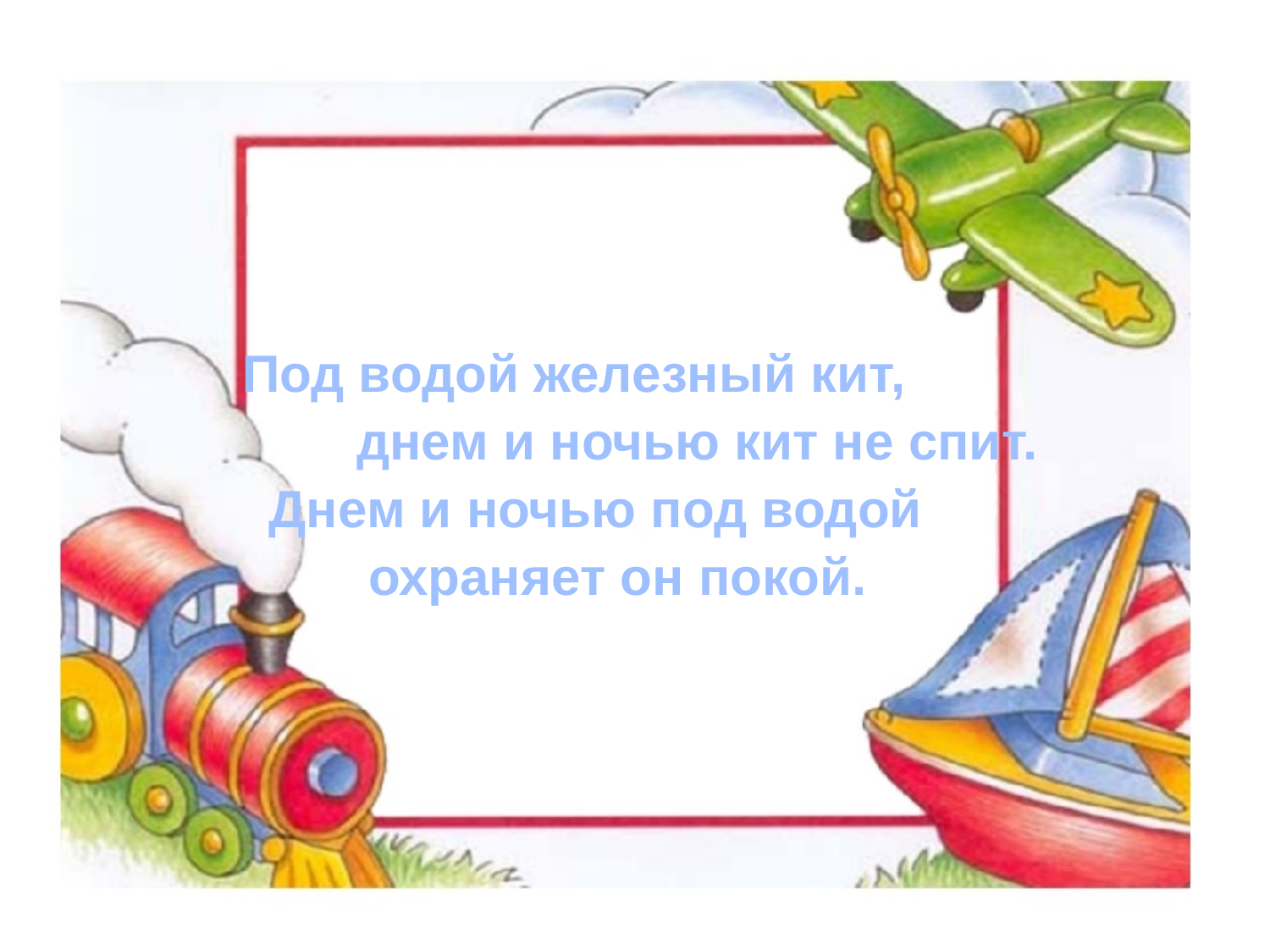

# Под водой железный кит,                    днем и ночью кит не спит. Днем и ночью под водой     охраняет он покой.